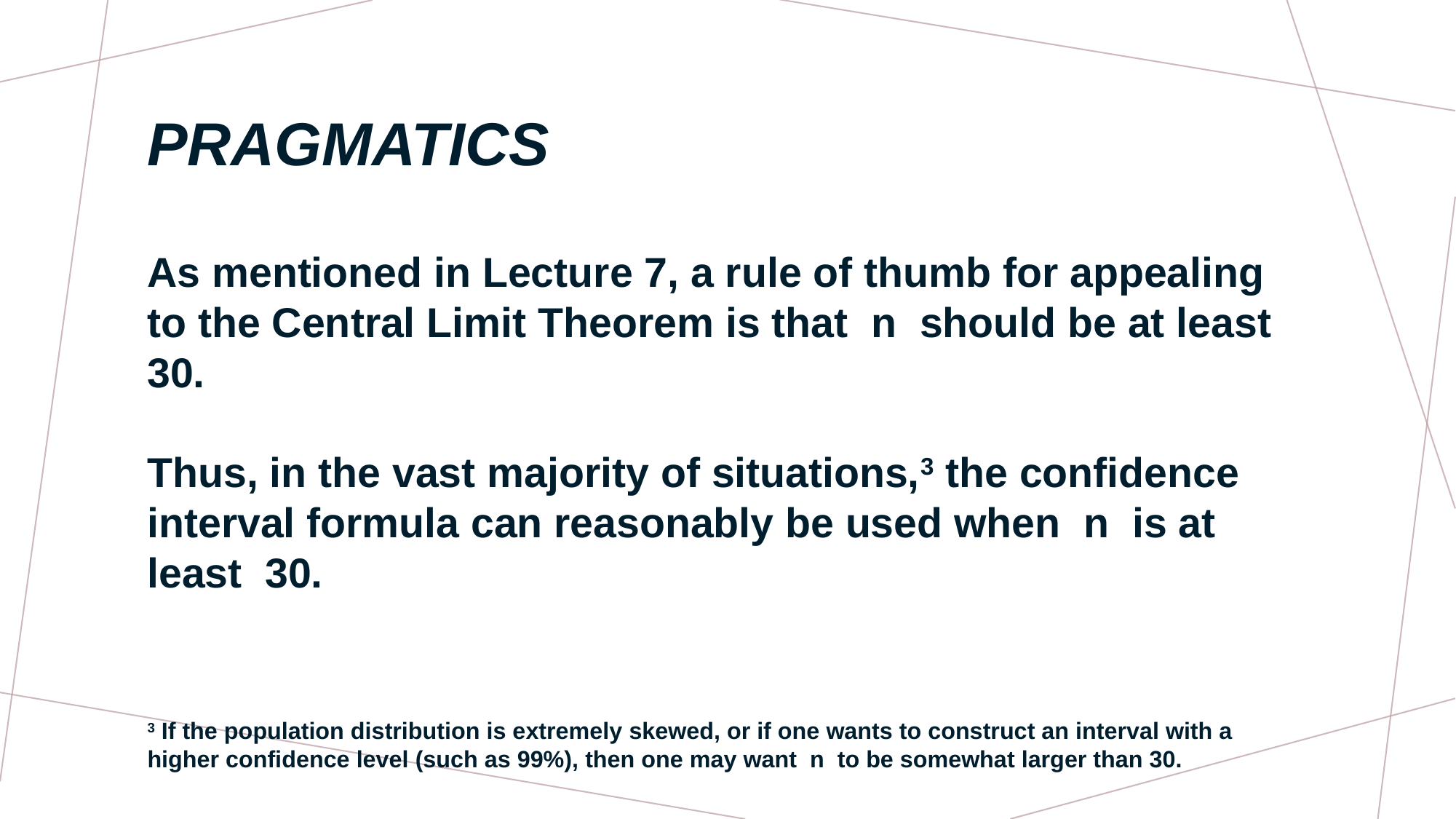

# PRAGMATICS
As mentioned in Lecture 7, a rule of thumb for appealing to the Central Limit Theorem is that  n  should be at least  30.

Thus, in the vast majority of situations,3 the confidence interval formula can reasonably be used when  n  is at least  30.

3 If the population distribution is extremely skewed, or if one wants to construct an interval with a higher confidence level (such as 99%), then one may want  n  to be somewhat larger than 30.